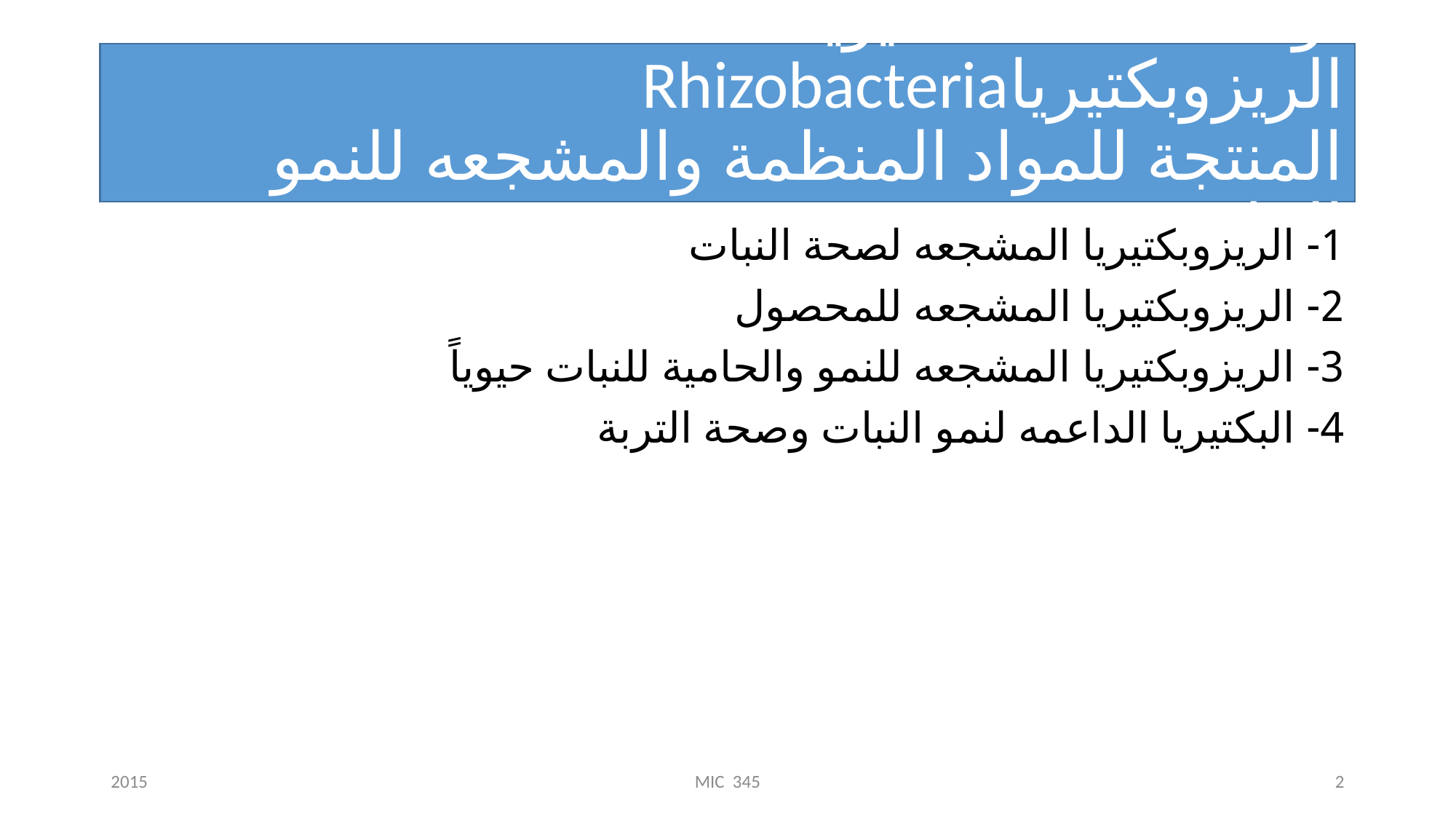

# أولاً: الأسمدة الحيوية – الريزوبكتيرياRhizobacteria المنتجة للمواد المنظمة والمشجعه للنمو النبات
1- الريزوبكتيريا المشجعه لصحة النبات
2- الريزوبكتيريا المشجعه للمحصول
3- الريزوبكتيريا المشجعه للنمو والحامية للنبات حيوياً
4- البكتيريا الداعمه لنمو النبات وصحة التربة
2015
MIC  345
2